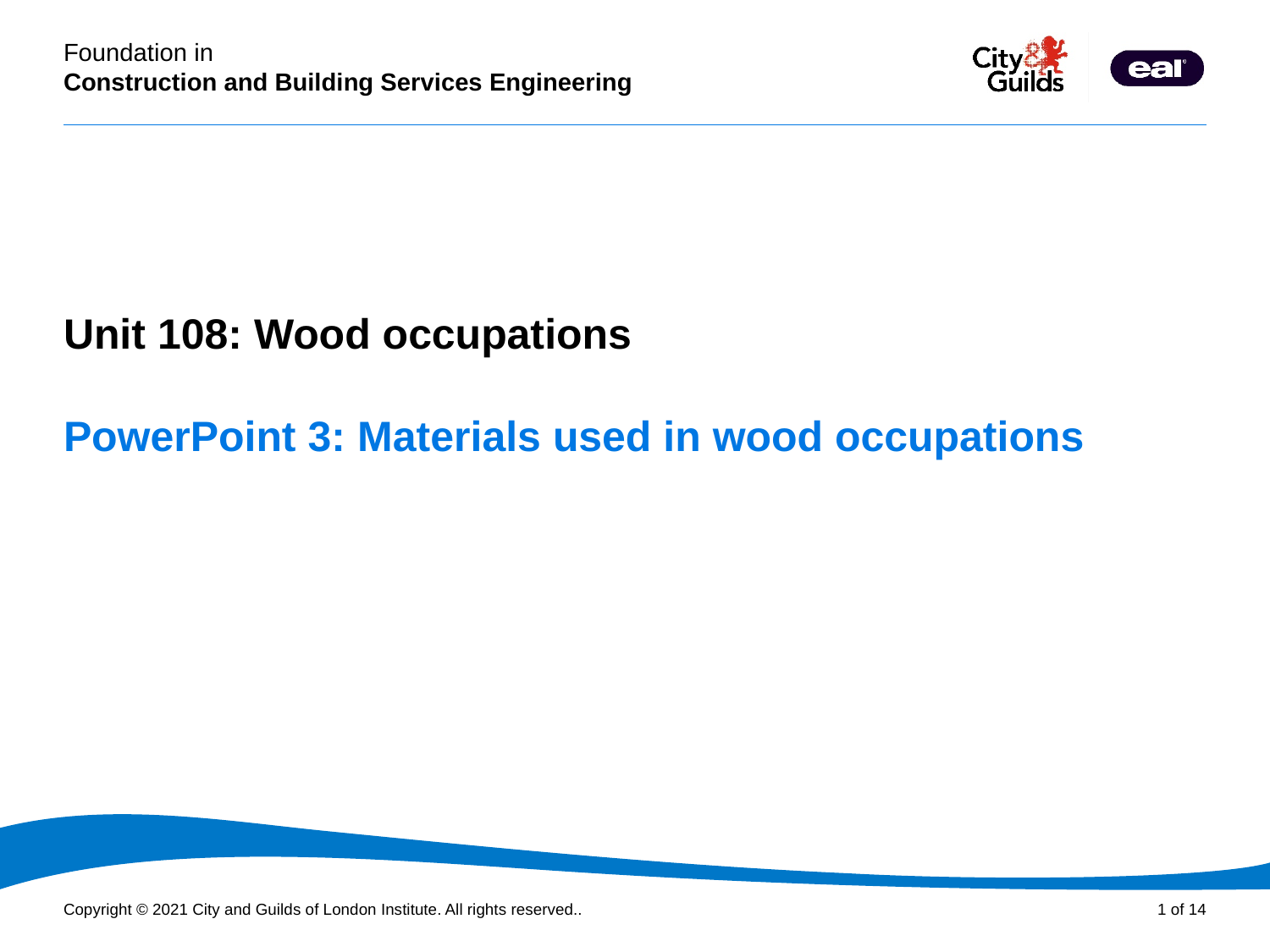

PowerPoint presentation
Unit 108: Wood occupations
# PowerPoint 3: Materials used in wood occupations